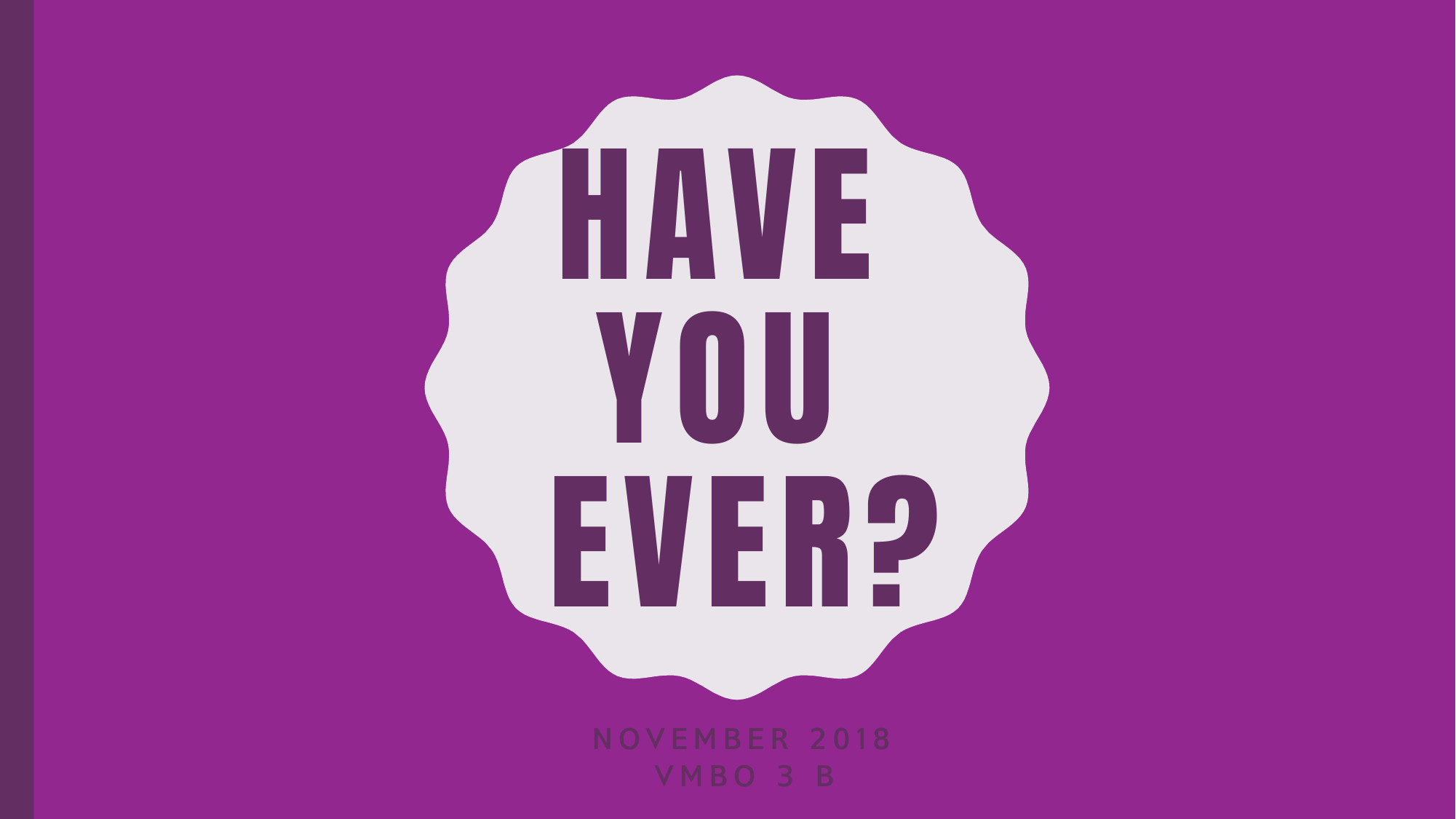

# Have you ever?
November 2018
VMBO 3 b